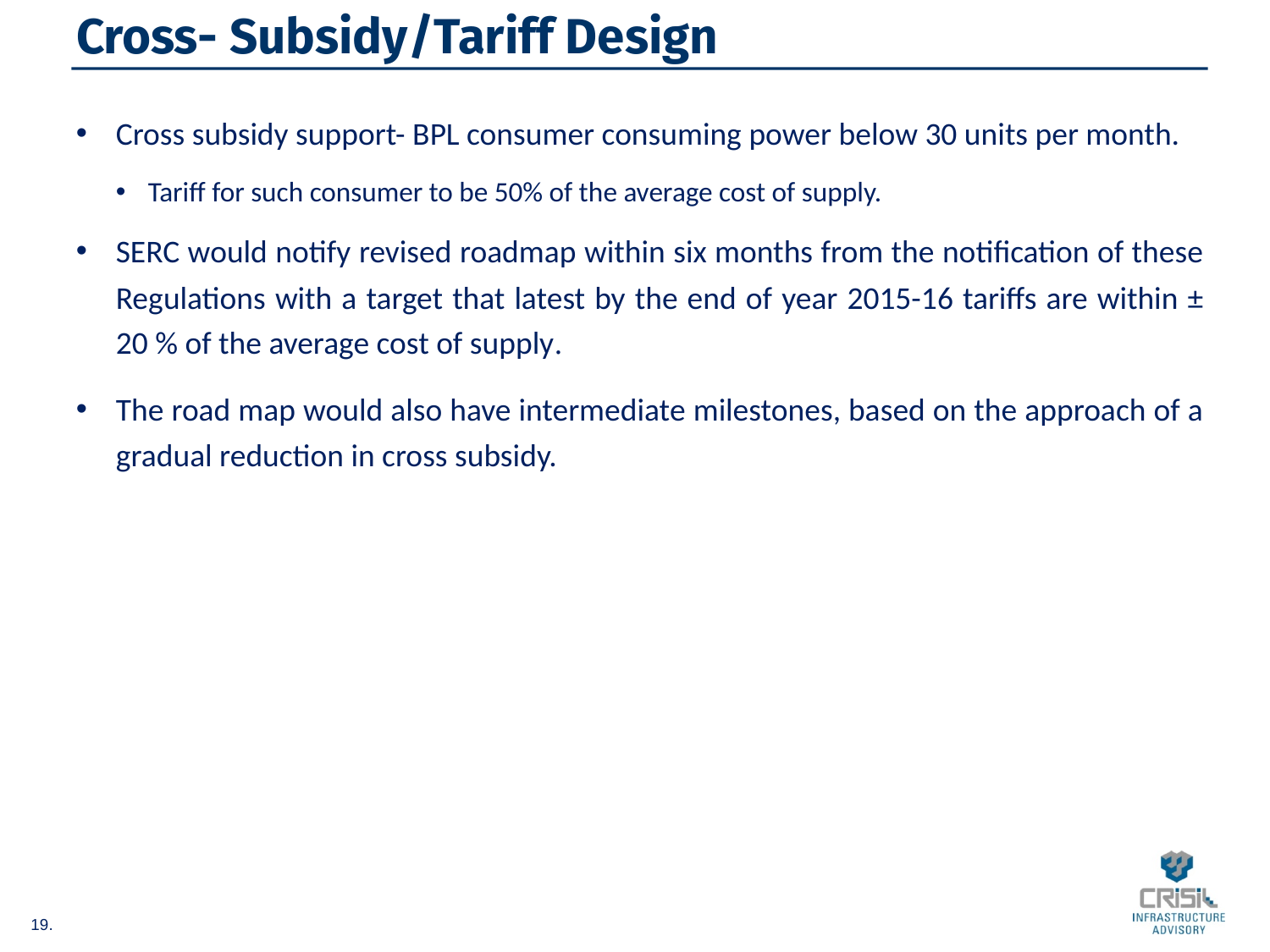

# Cross- Subsidy/Tariff Design
Cross subsidy support- BPL consumer consuming power below 30 units per month.
Tariff for such consumer to be 50% of the average cost of supply.
SERC would notify revised roadmap within six months from the notification of these Regulations with a target that latest by the end of year 2015-16 tariffs are within ± 20 % of the average cost of supply.
The road map would also have intermediate milestones, based on the approach of a gradual reduction in cross subsidy.